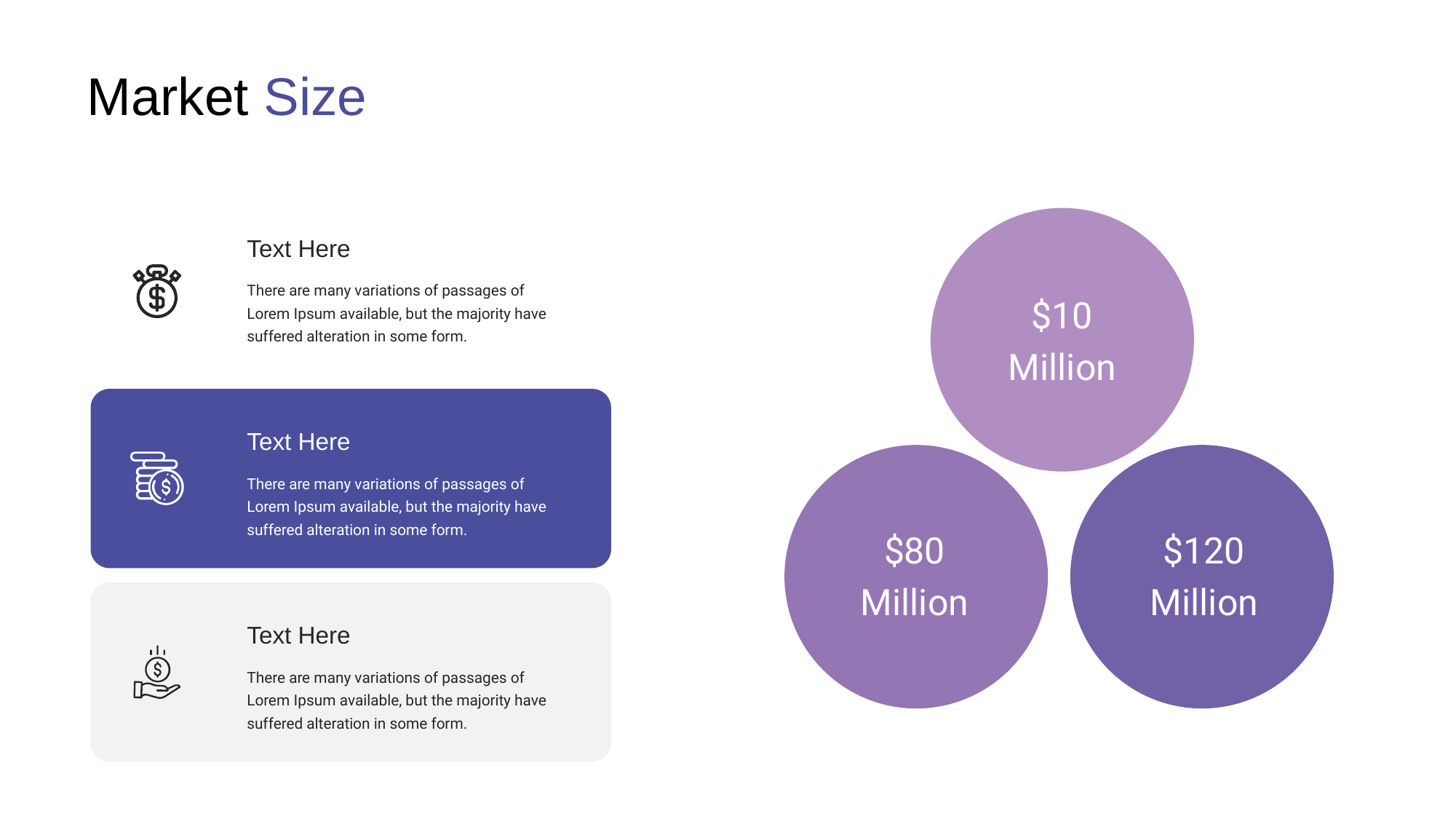

Market Size

Text Here

There are many variations of passages of Lorem Ipsum available, but the majority have suffered alteration in some form.
$10
Million

Text Here

There are many variations of passages of Lorem Ipsum available, but the majority have suffered alteration in some form.
$80
$120
Million
Million

Text Here

There are many variations of passages of Lorem Ipsum available, but the majority have suffered alteration in some form.